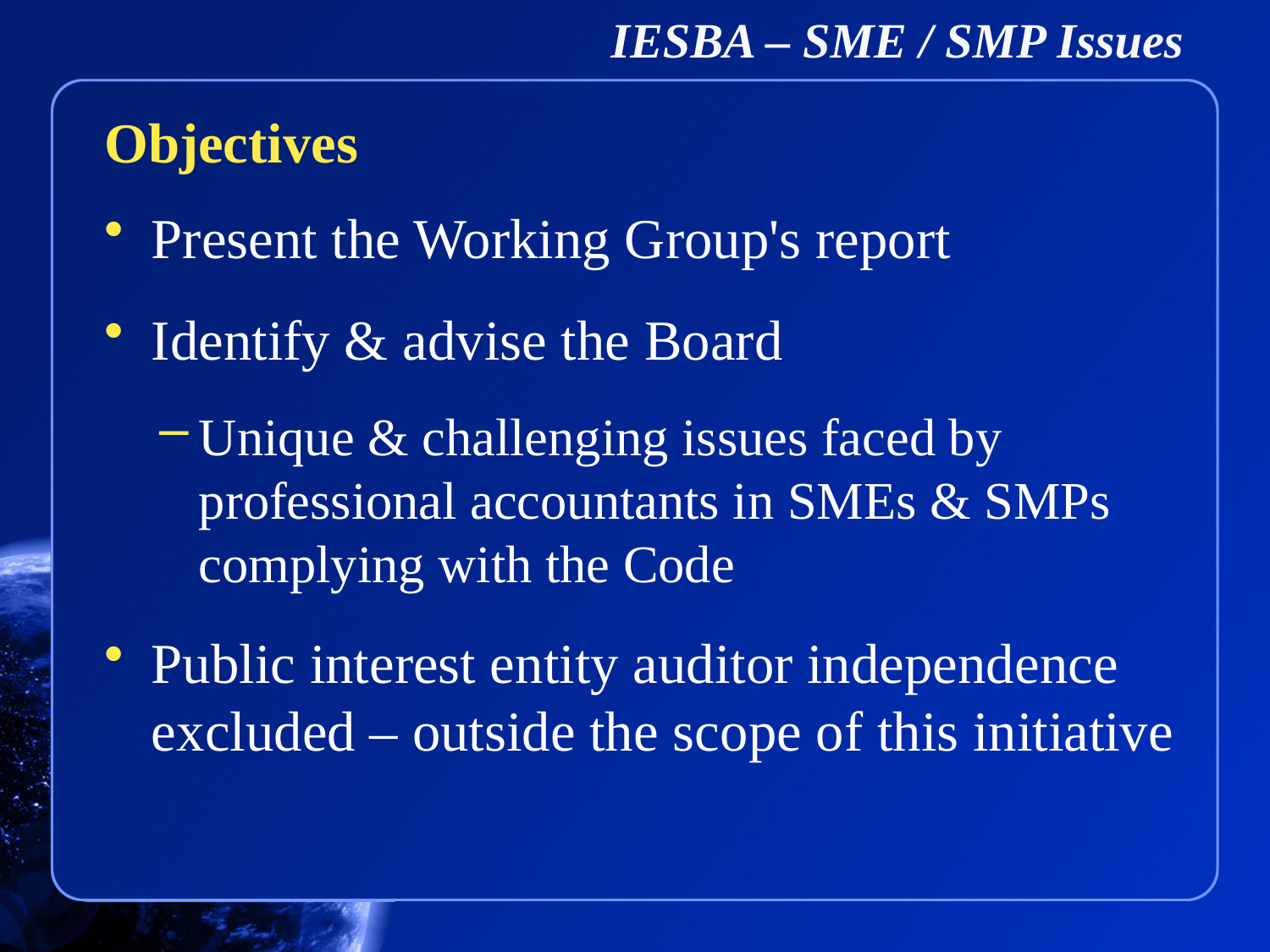

# IESBA – SME / SMP Issues
Objectives
Present the Working Group's report
Identify & advise the Board
Unique & challenging issues faced by professional accountants in SMEs & SMPs complying with the Code
Public interest entity auditor independence excluded – outside the scope of this initiative